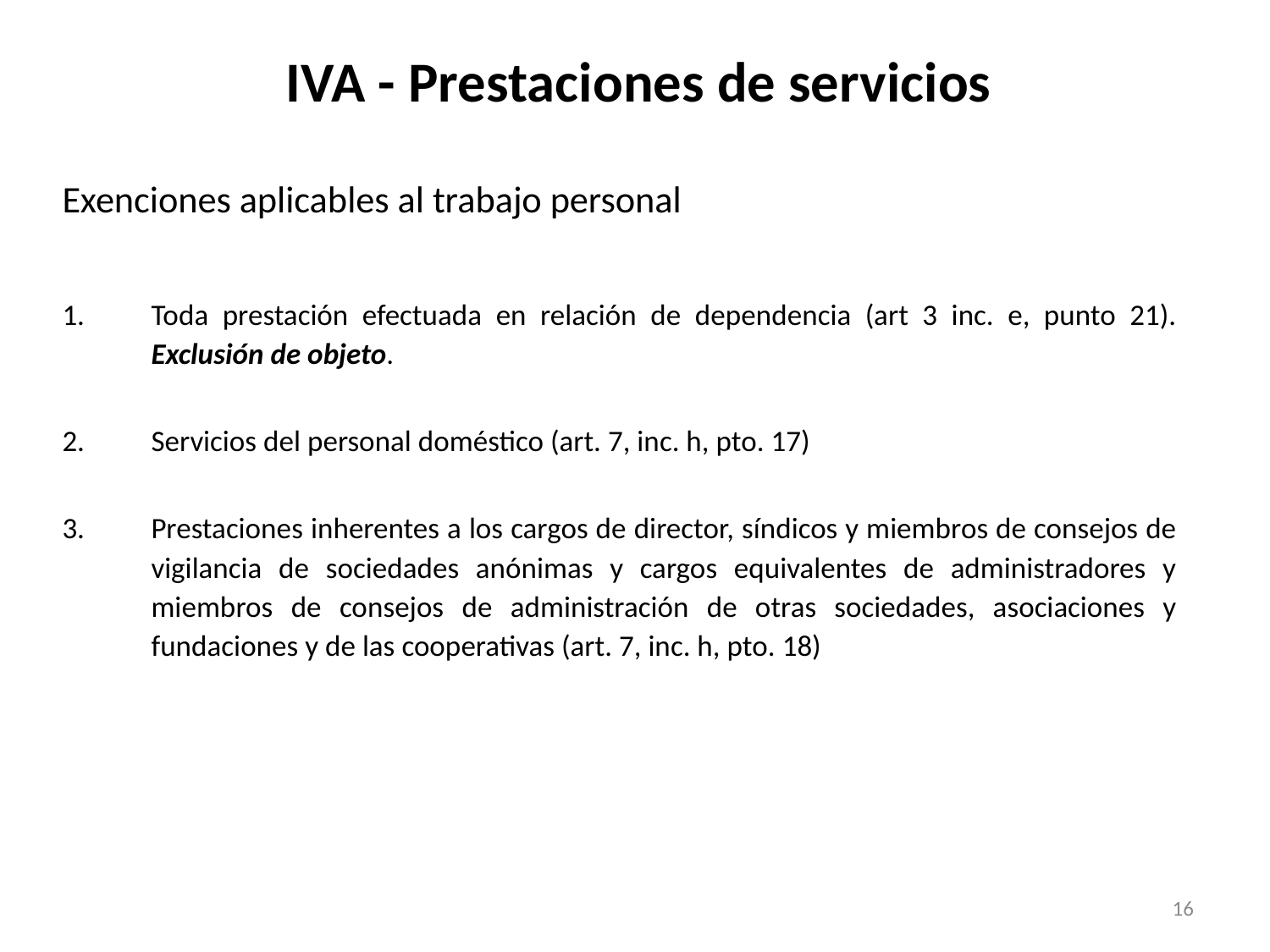

# IVA - Prestaciones de servicios
Exenciones aplicables al trabajo personal

Toda prestación efectuada en relación de dependencia (art 3 inc. e, punto 21). Exclusión de objeto.

Servicios del personal doméstico (art. 7, inc. h, pto. 17)

Prestaciones inherentes a los cargos de director, síndicos y miembros de consejos de vigilancia de sociedades anónimas y cargos equivalentes de administradores y miembros de consejos de administración de otras sociedades, asociaciones y fundaciones y de las cooperativas (art. 7, inc. h, pto. 18)

16